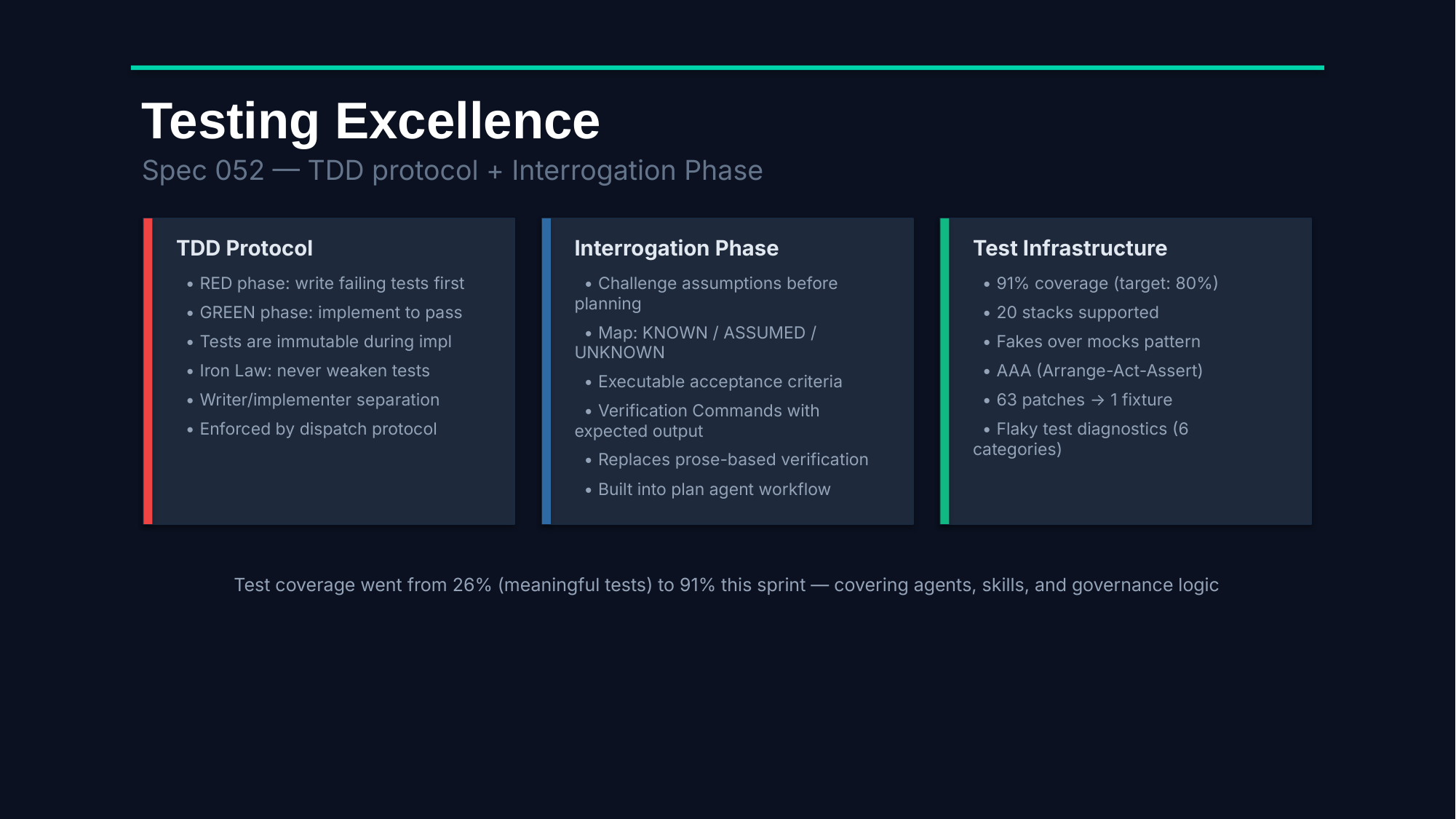

Testing Excellence
Spec 052 — TDD protocol + Interrogation Phase

TDD Protocol
Interrogation Phase
Test Infrastructure
  • RED phase: write failing tests first
  • GREEN phase: implement to pass
  • Tests are immutable during impl
  • Iron Law: never weaken tests
  • Writer/implementer separation
  • Enforced by dispatch protocol
  • Challenge assumptions before planning
  • Map: KNOWN / ASSUMED / UNKNOWN
  • Executable acceptance criteria
  • Verification Commands with expected output
  • Replaces prose-based verification
  • Built into plan agent workflow
  • 91% coverage (target: 80%)
  • 20 stacks supported
  • Fakes over mocks pattern
  • AAA (Arrange-Act-Assert)
  • 63 patches → 1 fixture
  • Flaky test diagnostics (6 categories)
Test coverage went from 26% (meaningful tests) to 91% this sprint — covering agents, skills, and governance logic